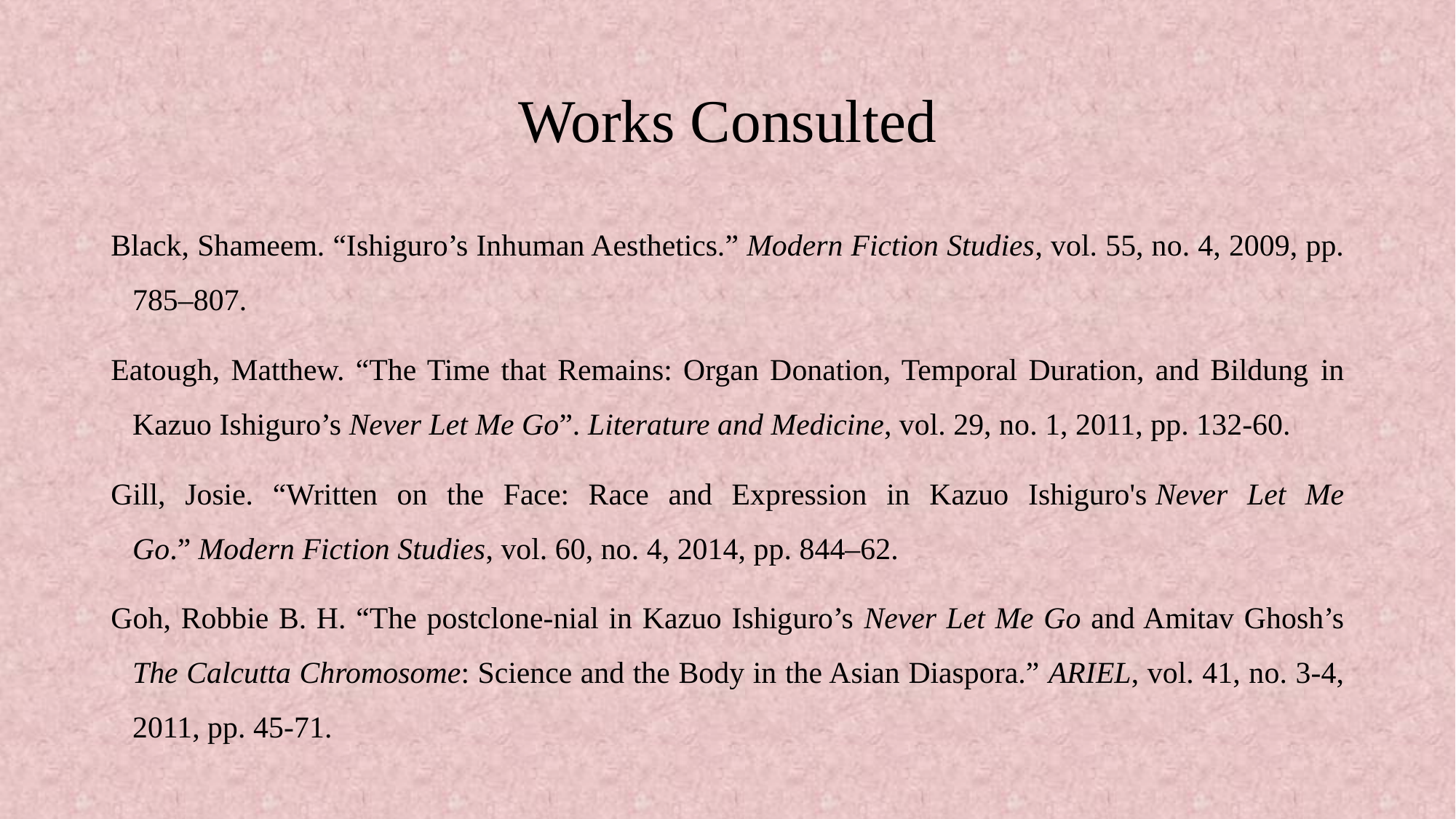

# Works Consulted
Black, Shameem. “Ishiguro’s Inhuman Aesthetics.” Modern Fiction Studies, vol. 55, no. 4, 2009, pp. 785–807.
Eatough, Matthew. “The Time that Remains: Organ Donation, Temporal Duration, and Bildung in Kazuo Ishiguro’s Never Let Me Go”. Literature and Medicine, vol. 29, no. 1, 2011, pp. 132-60.
Gill, Josie. “Written on the Face: Race and Expression in Kazuo Ishiguro's Never Let Me Go.” Modern Fiction Studies, vol. 60, no. 4, 2014, pp. 844–62.
Goh, Robbie B. H. “The postclone-nial in Kazuo Ishiguro’s Never Let Me Go and Amitav Ghosh’s The Calcutta Chromosome: Science and the Body in the Asian Diaspora.” ARIEL, vol. 41, no. 3-4, 2011, pp. 45-71.